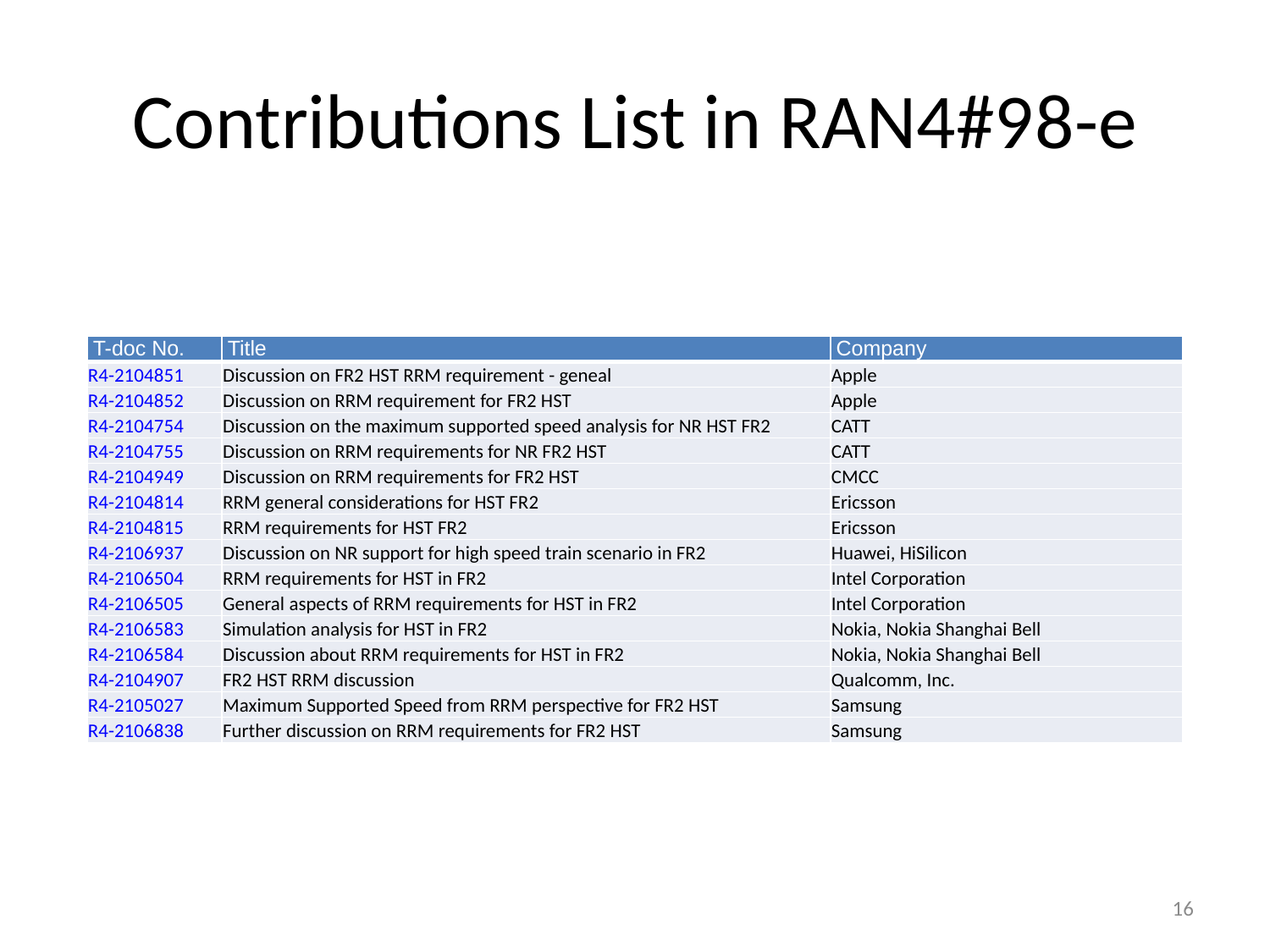

# Contributions List in RAN4#98-e
| T-doc No. | Title | Company |
| --- | --- | --- |
| R4-2104851 | Discussion on FR2 HST RRM requirement - geneal | Apple |
| R4-2104852 | Discussion on RRM requirement for FR2 HST | Apple |
| R4-2104754 | Discussion on the maximum supported speed analysis for NR HST FR2 | CATT |
| R4-2104755 | Discussion on RRM requirements for NR FR2 HST | CATT |
| R4-2104949 | Discussion on RRM requirements for FR2 HST | CMCC |
| R4-2104814 | RRM general considerations for HST FR2 | Ericsson |
| R4-2104815 | RRM requirements for HST FR2 | Ericsson |
| R4-2106937 | Discussion on NR support for high speed train scenario in FR2 | Huawei, HiSilicon |
| R4-2106504 | RRM requirements for HST in FR2 | Intel Corporation |
| R4-2106505 | General aspects of RRM requirements for HST in FR2 | Intel Corporation |
| R4-2106583 | Simulation analysis for HST in FR2 | Nokia, Nokia Shanghai Bell |
| R4-2106584 | Discussion about RRM requirements for HST in FR2 | Nokia, Nokia Shanghai Bell |
| R4-2104907 | FR2 HST RRM discussion | Qualcomm, Inc. |
| R4-2105027 | Maximum Supported Speed from RRM perspective for FR2 HST | Samsung |
| R4-2106838 | Further discussion on RRM requirements for FR2 HST | Samsung |
16